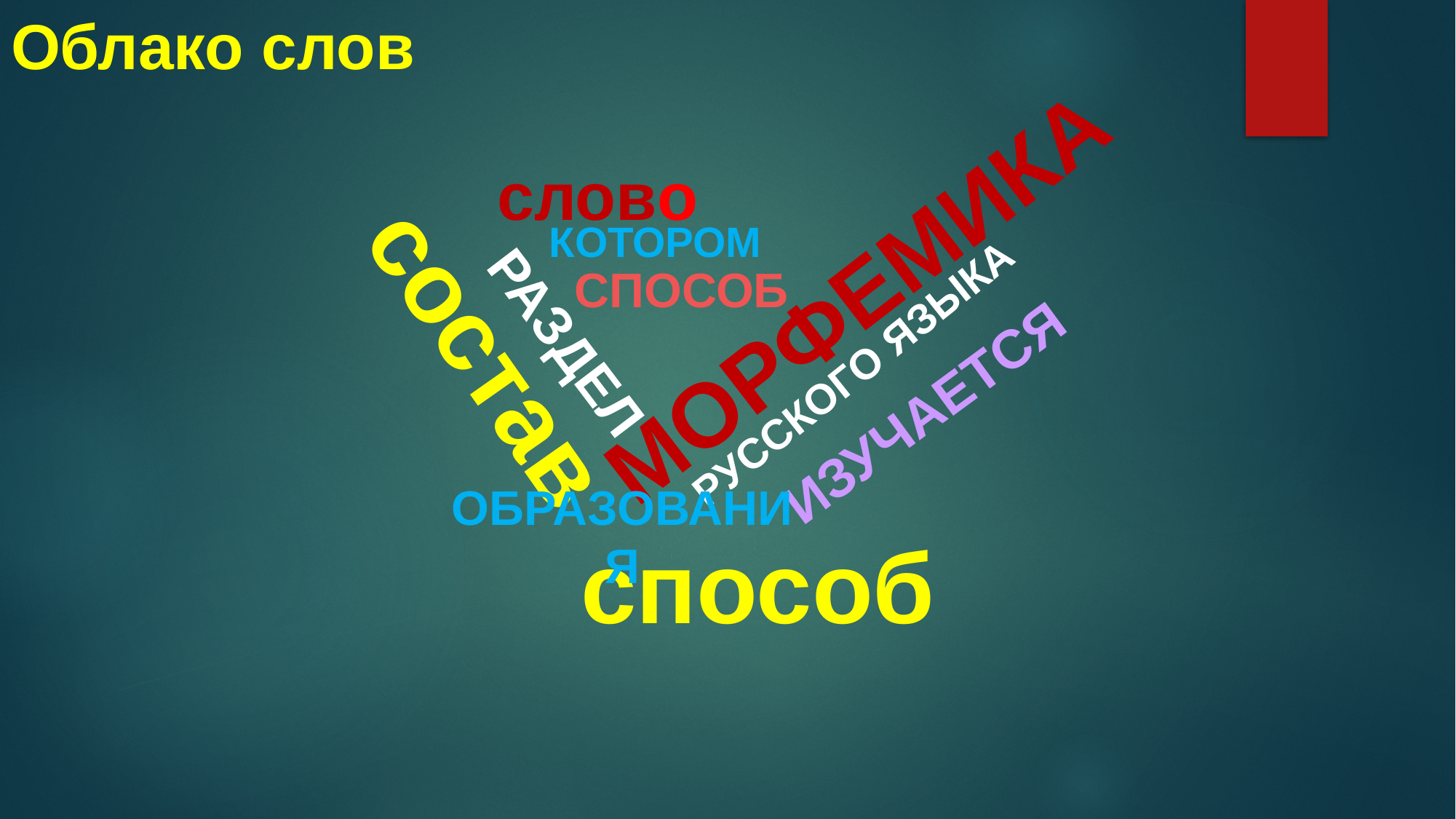

# Облако слов
КОТОРОМ
СПОСОБ
МОРФЕМИКА
РАЗДЕЛ
состав
РУССКОГО ЯЗЫКА
ИЗУЧАЕТСЯ
ОБРАЗОВАНИЯ
способ
слово